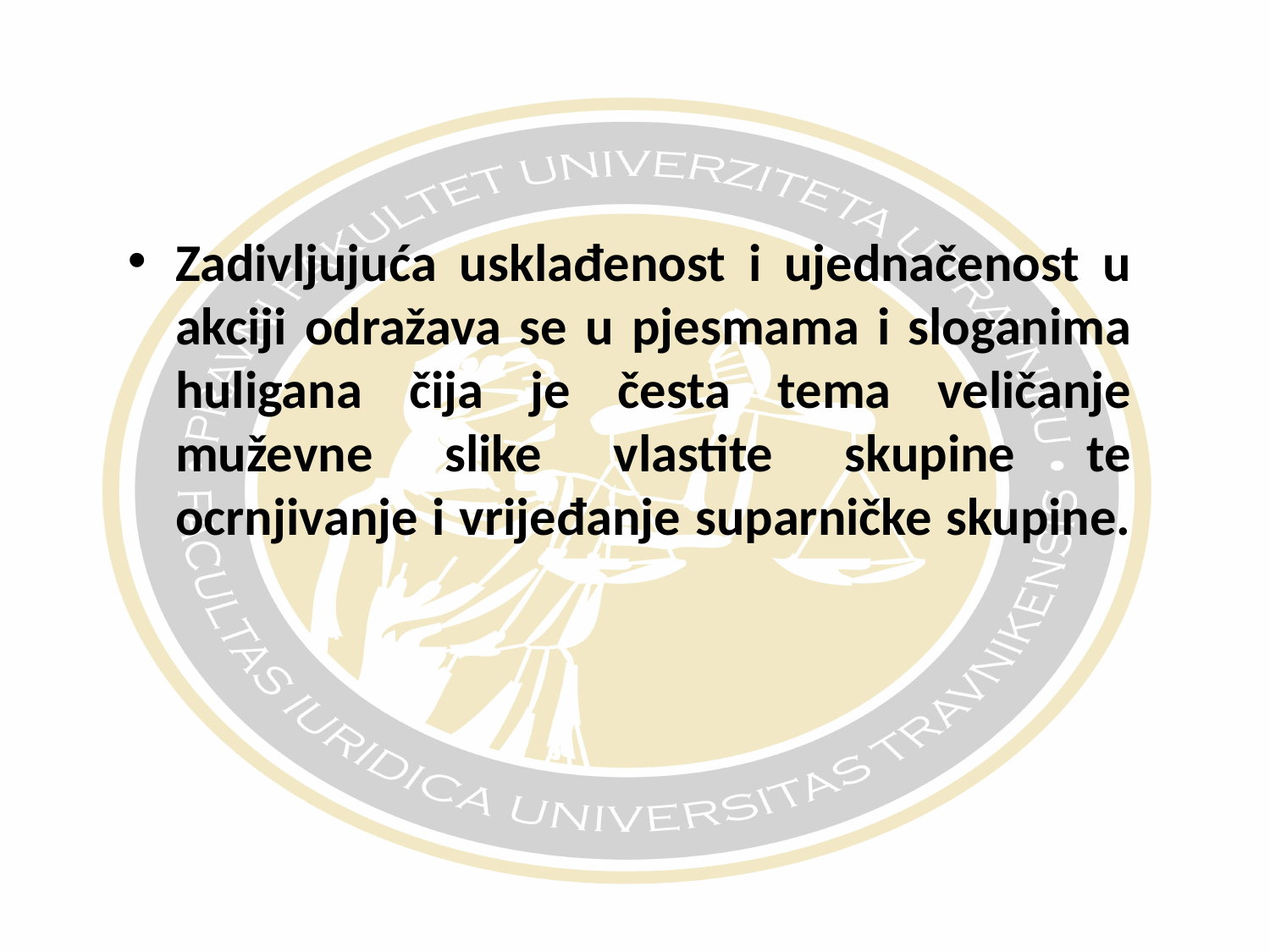

#
Zadivljujuća usklađenost i ujednačenost u akciji odražava se u pjesmama i sloganima huligana čija je česta tema veličanje muževne slike vlastite skupine te ocrnjivanje i vrijeđanje suparničke skupine.